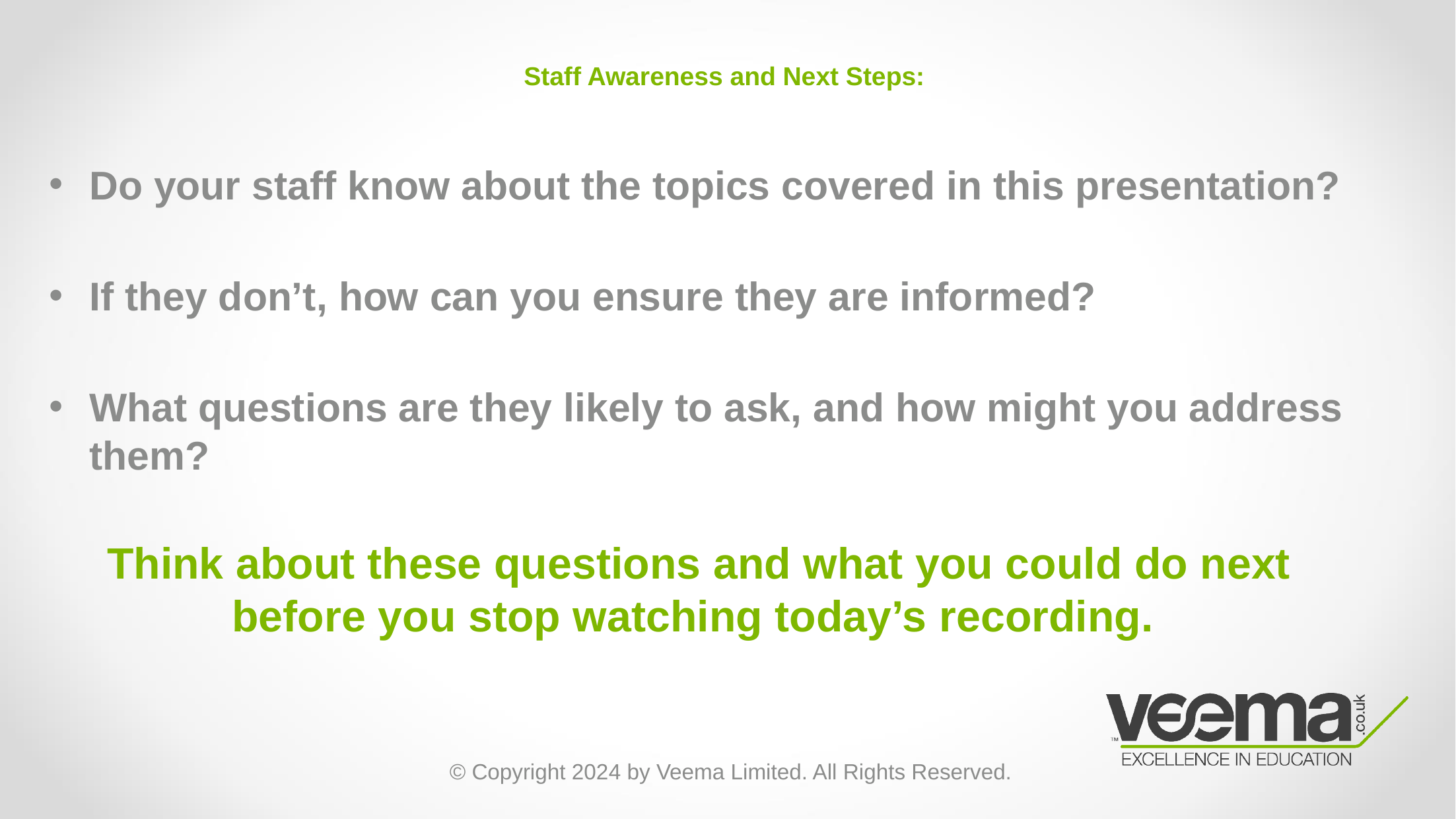

# Staff Awareness and Next Steps:
Do your staff know about the topics covered in this presentation?

If they don’t, how can you ensure they are informed?

What questions are they likely to ask, and how might you address them?

Think about these questions and what you could do next before you stop watching today’s recording.